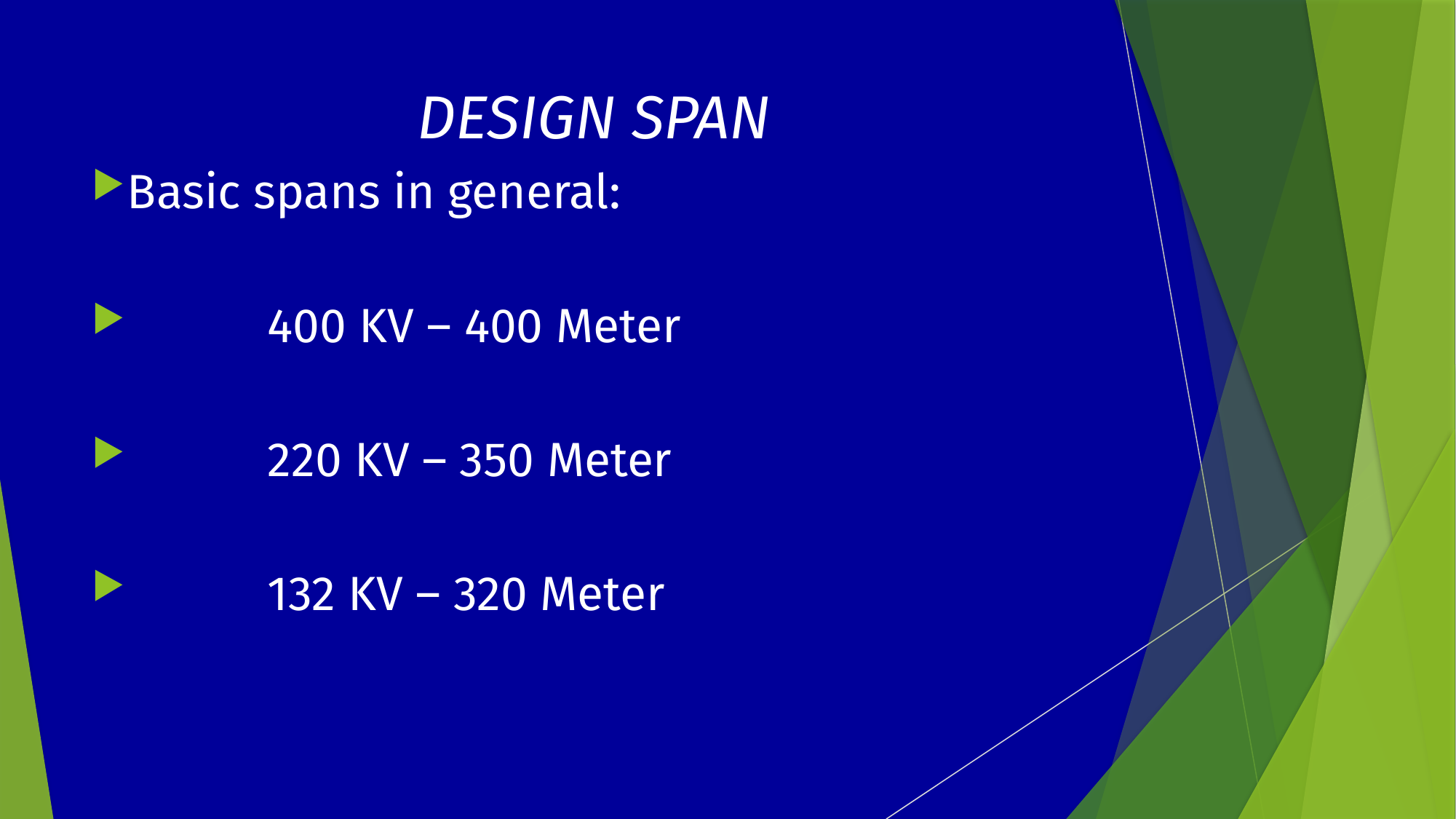

# DESIGN SPAN
Basic spans in general:

           400 KV – 400 Meter

           220 KV – 350 Meter

           132 KV – 320 Meter